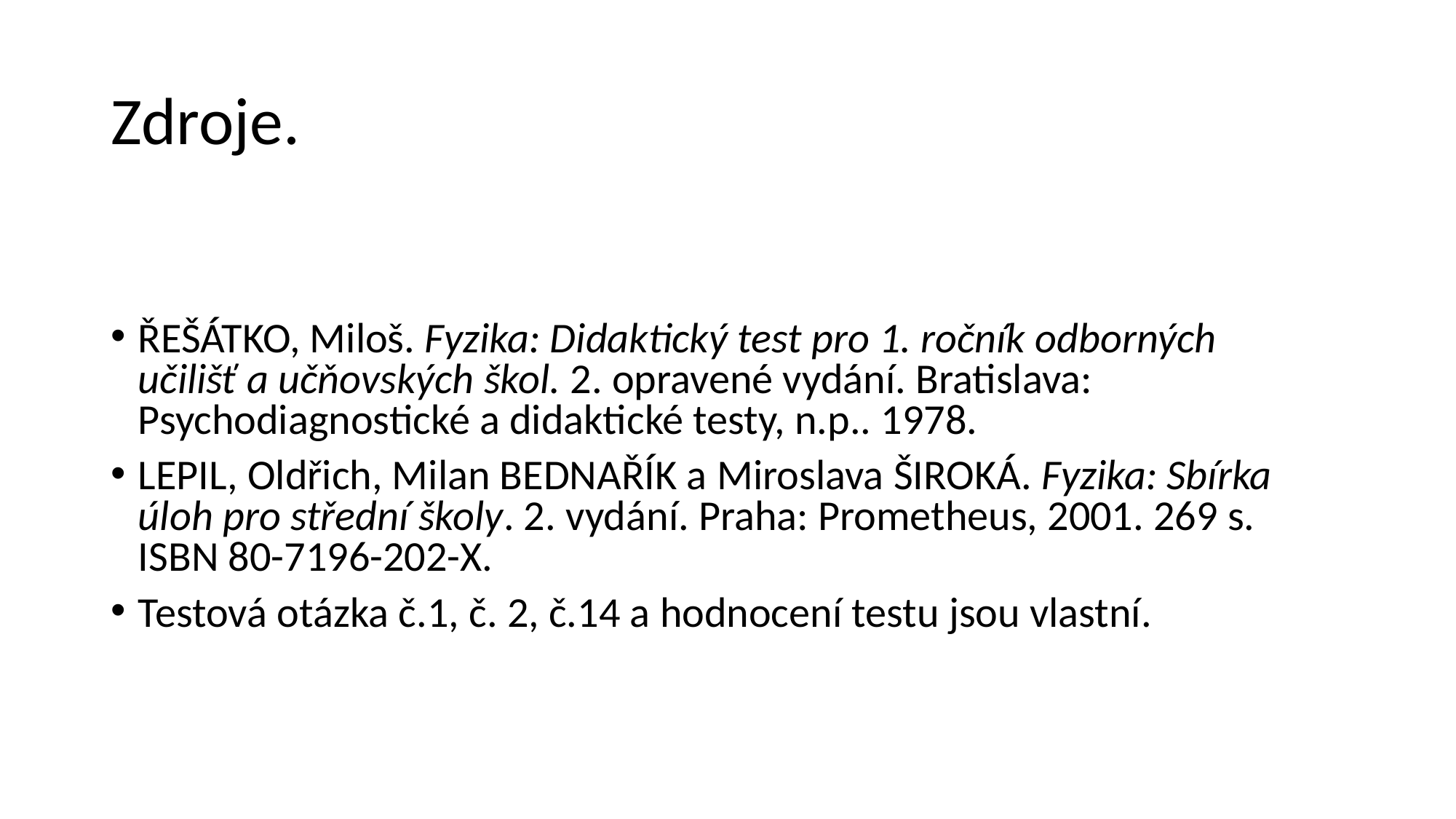

# Zdroje.

ŘEŠÁTKO, Miloš. Fyzika: Didaktický test pro 1. ročník odborných učilišť a učňovských škol. 2. opravené vydání. Bratislava: Psychodiagnostické a didaktické testy, n.p.. 1978.
LEPIL, Oldřich, Milan BEDNAŘÍK a Miroslava ŠIROKÁ. Fyzika: Sbírka úloh pro střední školy. 2. vydání. Praha: Prometheus, 2001. 269 s. ISBN 80-7196-202-X.
Testová otázka č.1, č. 2, č.14 a hodnocení testu jsou vlastní.